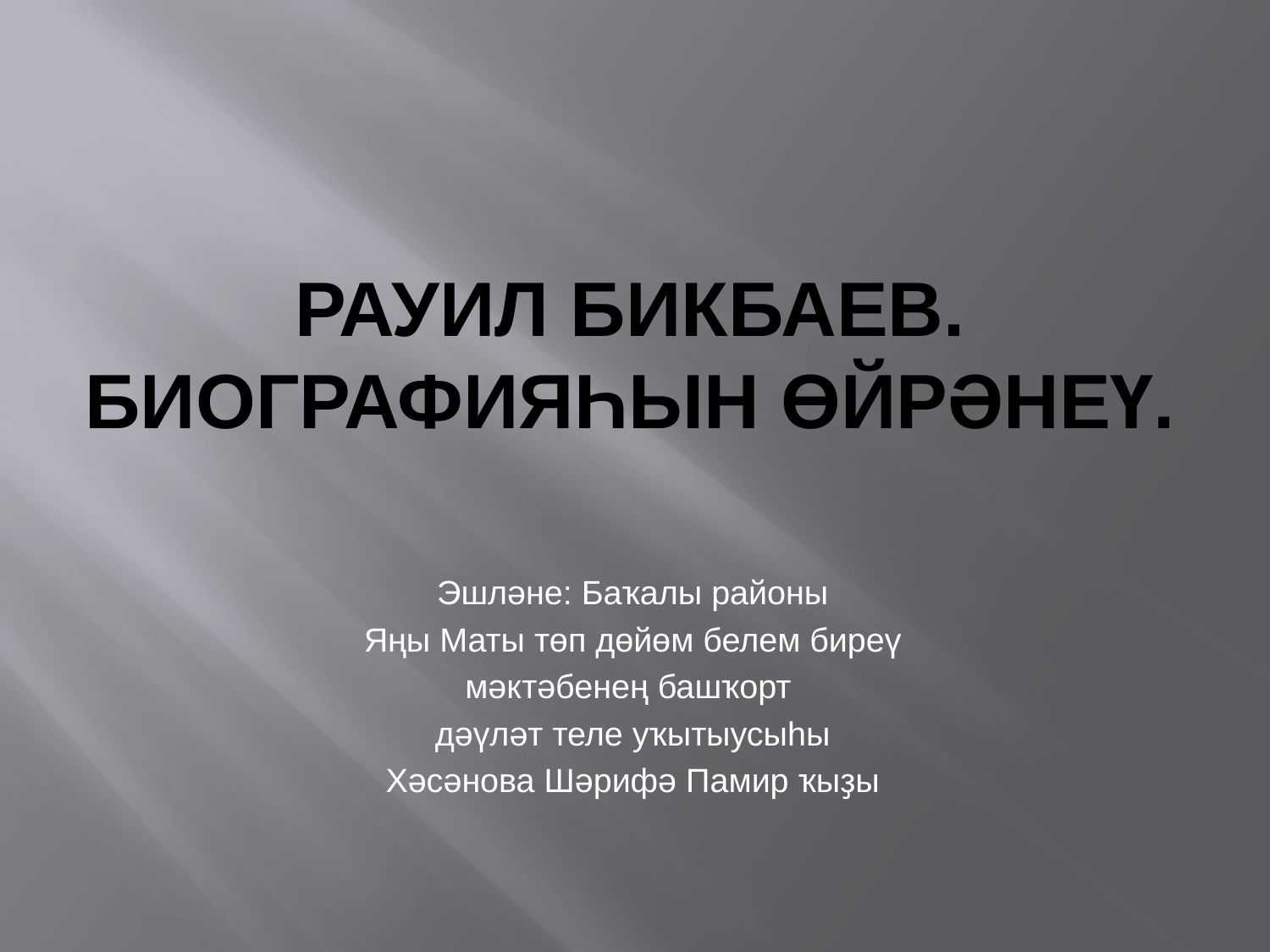

# Рауил Бикбаев. Биографияһын өйрәнеү.
Эшләне: Баҡалы районы
Яңы Маты төп дөйөм белем биреү
мәктәбенең башҡорт
дәүләт теле уҡытыусыһы
Хәсәнова Шәрифә Памир ҡыҙы